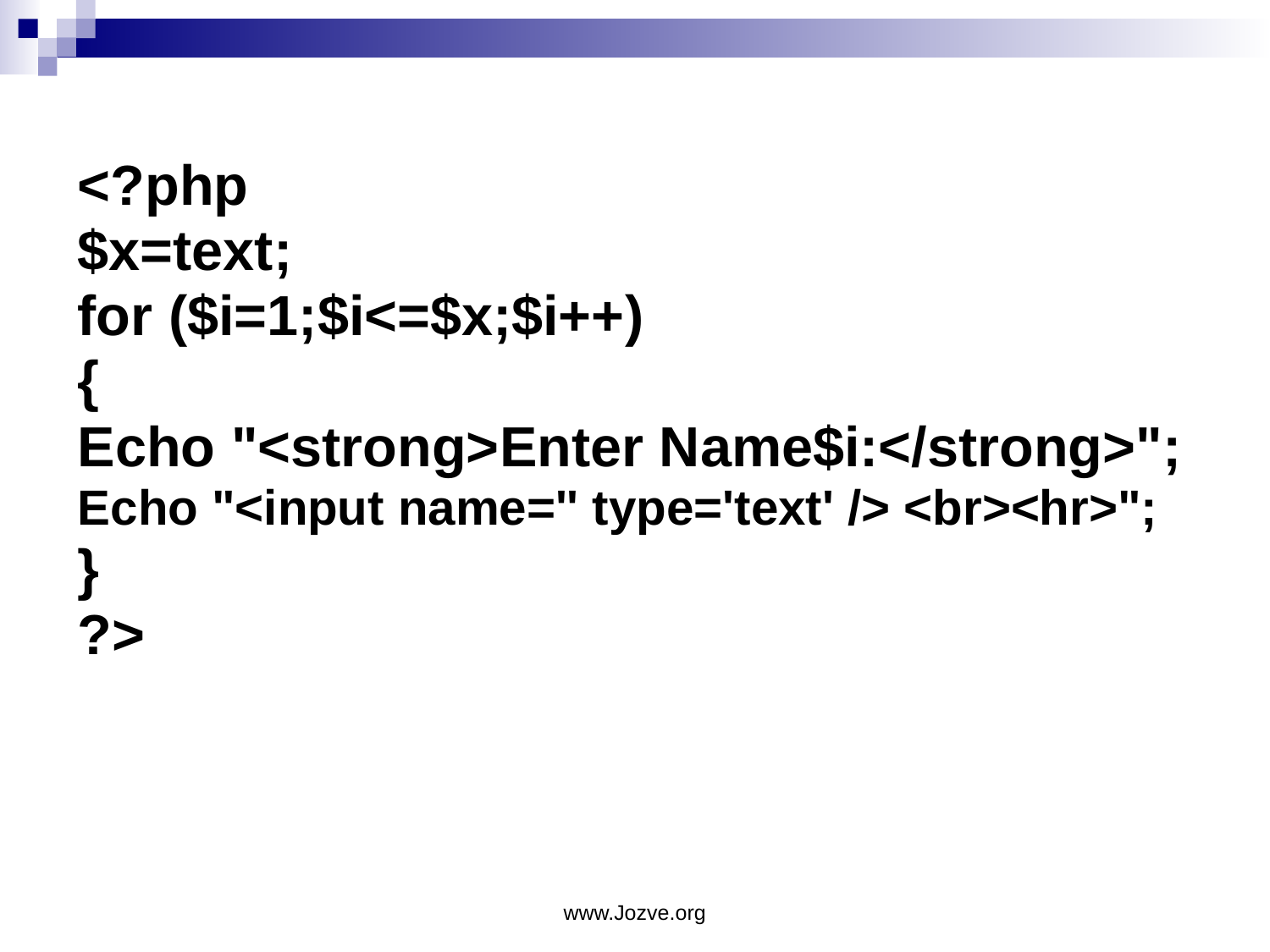

<?php
$x=text;
for ($i=1;$i<=$x;$i++)
{
Echo "<strong>Enter Name$i:</strong>";
Echo "<input name='' type='text' /> <br><hr>";
}
?>

www.Jozve.org